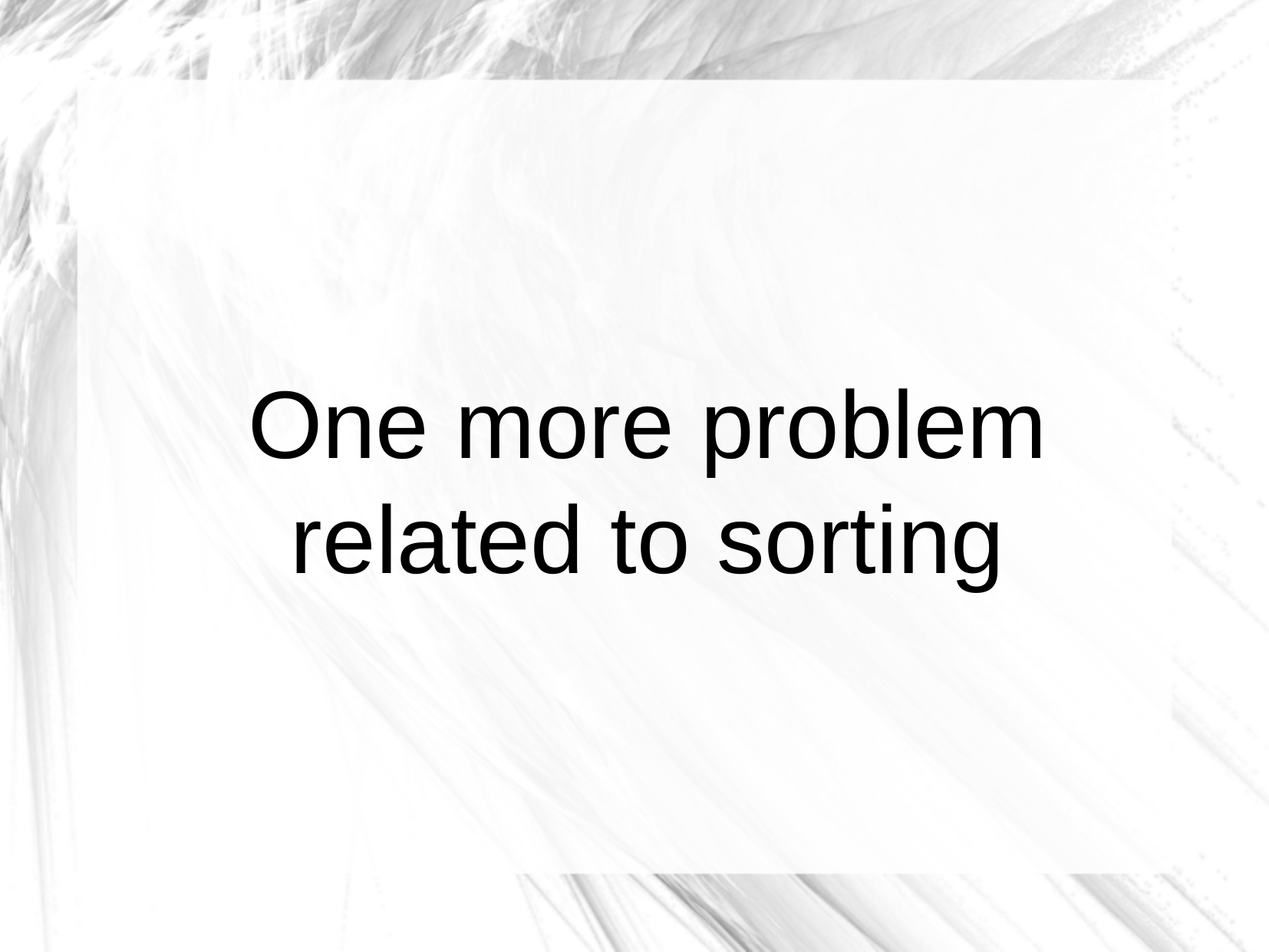

#
One more problem related to sorting